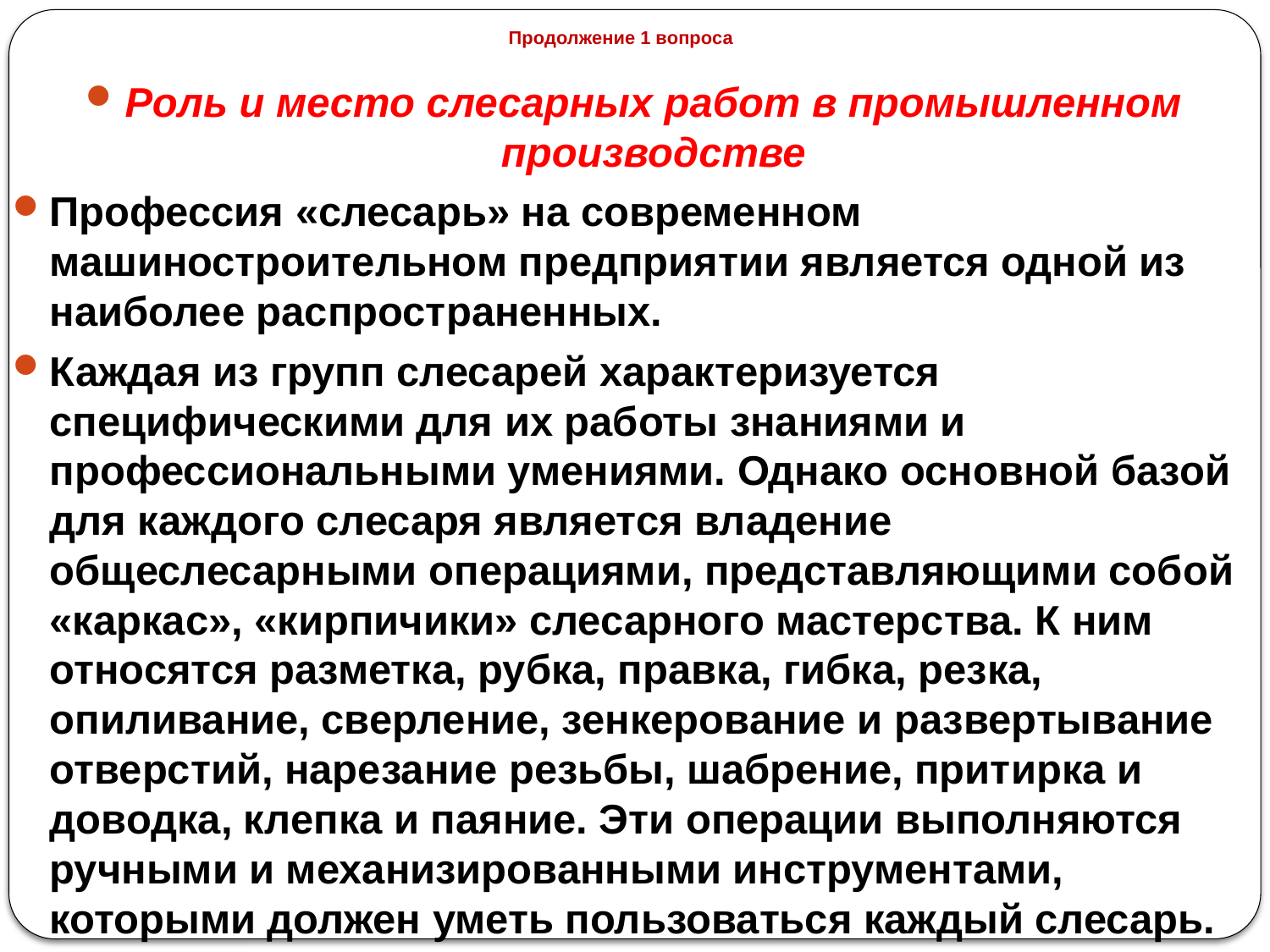

# Продолжение 1 вопроса
Роль и место слесарных работ в промышленном производстве
Профессия «слесарь» на современном машиностроительном предприятии является одной из наиболее распространенных.
Каждая из групп слесарей характеризуется специфическими для их работы знаниями и профессиональными умениями. Однако основной базой для каждого слесаря является владение общеслесарными операциями, представляющими собой «каркас», «кирпичики» слесарного мастерства. К ним относятся разметка, рубка, правка, гибка, резка, опиливание, сверление, зенкерование и развертывание отверстий, нарезание резьбы, шабрение, притирка и доводка, клепка и паяние. Эти операции выполняются ручными и механизированными инструментами, которыми должен уметь пользоваться каждый слесарь.